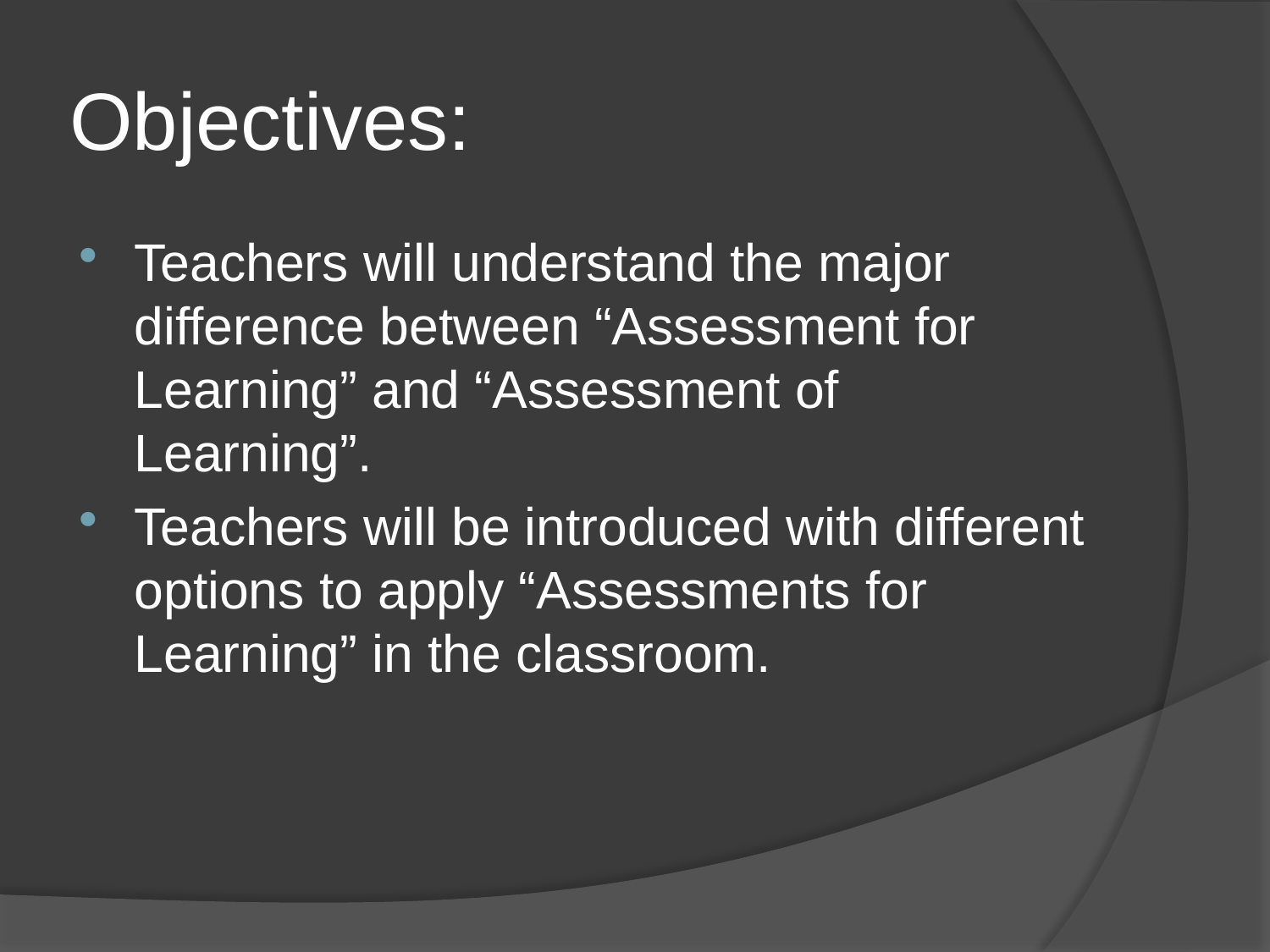

# Objectives:
Teachers will understand the major difference between “Assessment for Learning” and “Assessment of Learning”.
Teachers will be introduced with different options to apply “Assessments for Learning” in the classroom.